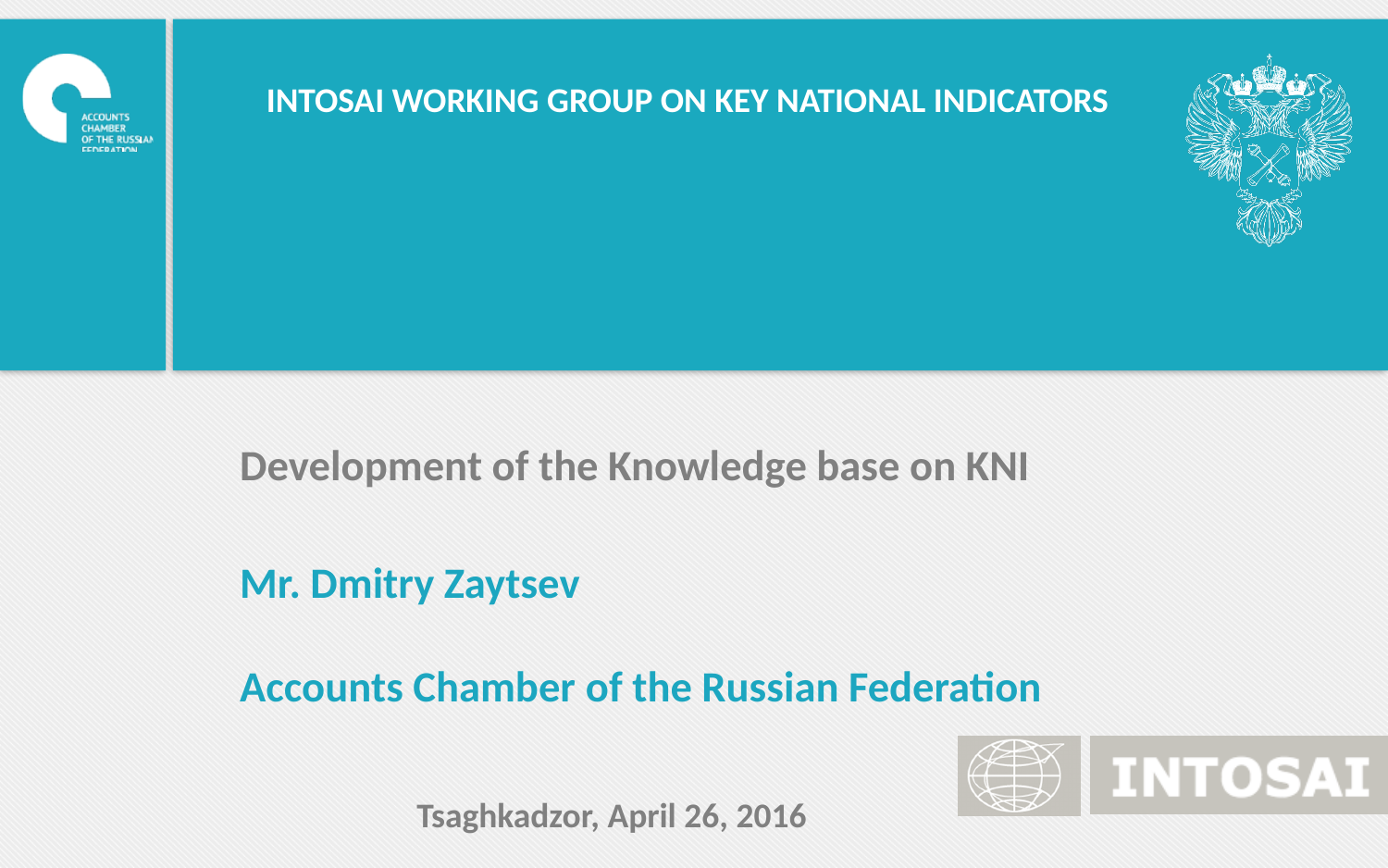

INTOSAI WORKING GROUP ON KEY NATIONAL INDICATORS

Development of the Knowledge base on KNI

Mr. Dmitry Zaytsev

Accounts Chamber of the Russian Federation
Tsaghkadzor, April 26, 2016